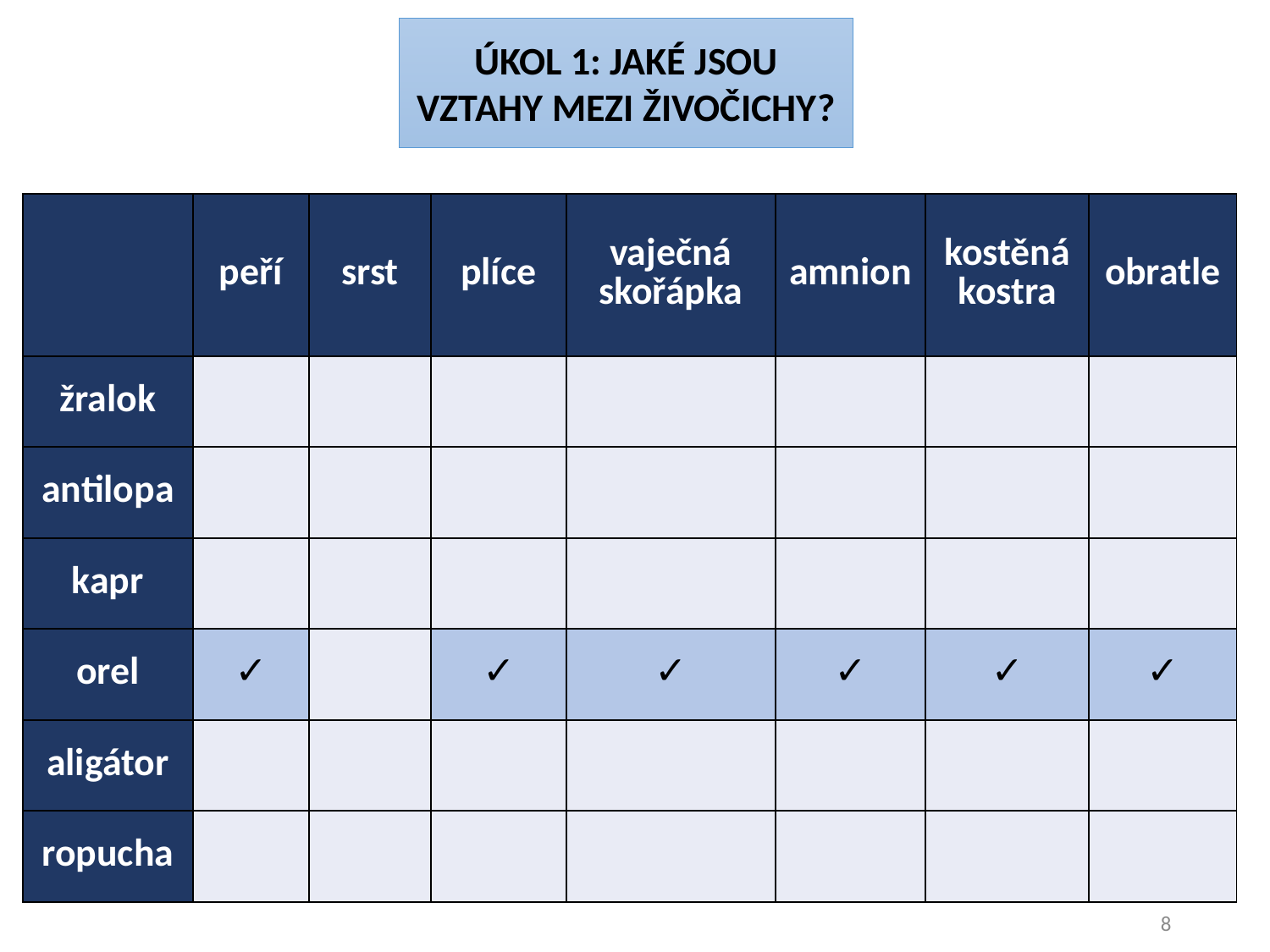

ÚKOL 1: JAKÉ JSOU VZTAHY MEZI ŽIVOČICHY?
|  | peří | srst | plíce | vaječná skořápka | amnion | kostěná kostra | obratle |
| --- | --- | --- | --- | --- | --- | --- | --- |
| žralok |  |  |  |  |  |  |  |
| antilopa |  |  |  |  |  |  |  |
| kapr |  |  |  |  |  |  |  |
| orel | ✓ |  | ✓ | ✓ | ✓ | ✓ | ✓ |
| aligátor |  |  |  |  |  |  |  |
| ropucha |  |  |  |  |  |  |  |
8